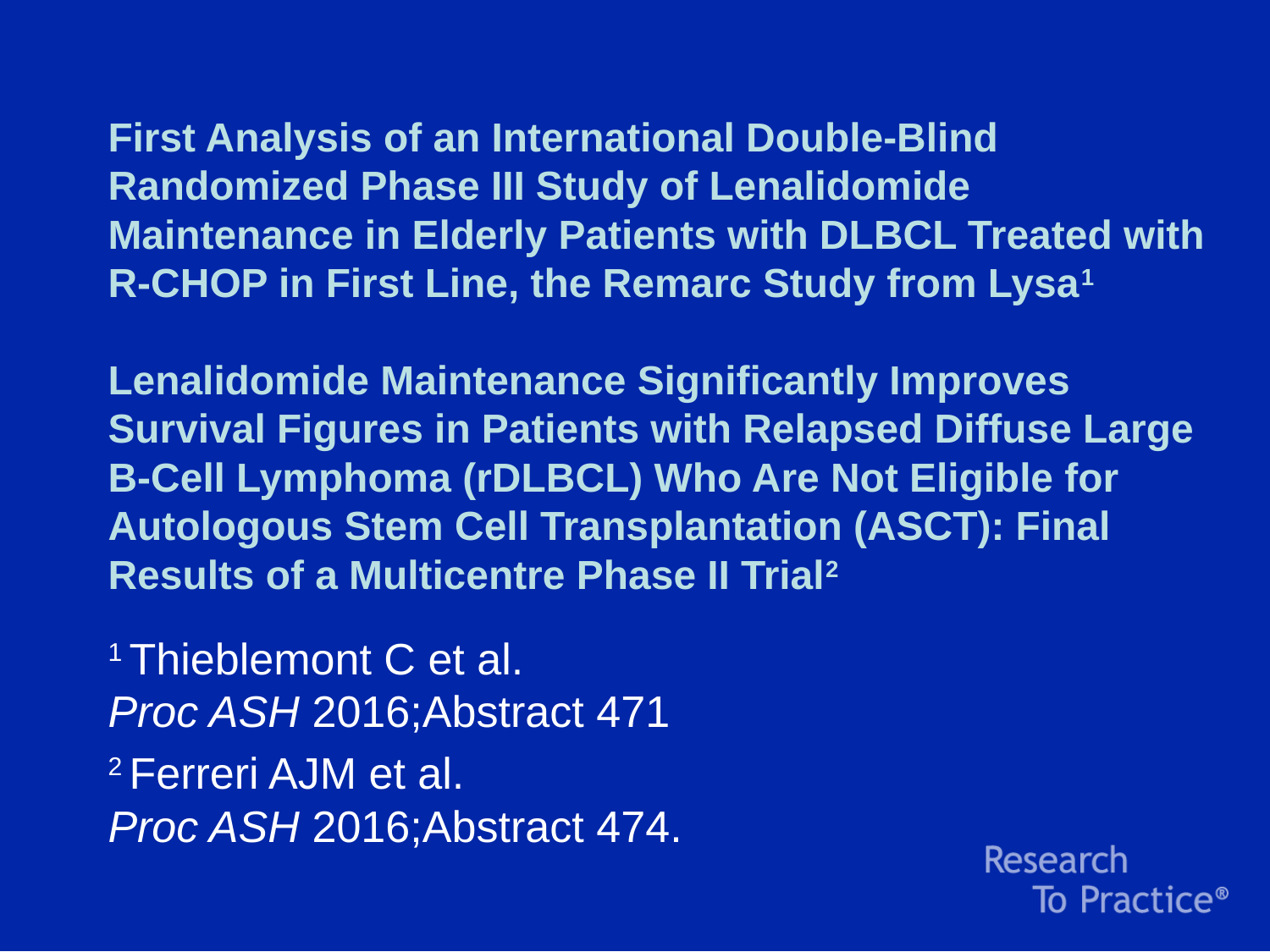

# First Analysis of an International Double-Blind Randomized Phase III Study of Lenalidomide Maintenance in Elderly Patients with DLBCL Treated with R-CHOP in First Line, the Remarc Study from Lysa1 Lenalidomide Maintenance Significantly Improves Survival Figures in Patients with Relapsed Diffuse Large B-Cell Lymphoma (rDLBCL) Who Are Not Eligible for Autologous Stem Cell Transplantation (ASCT): Final Results of a Multicentre Phase II Trial2
1 Thieblemont C et al.
Proc ASH 2016;Abstract 471
2 Ferreri AJM et al.
Proc ASH 2016;Abstract 474.